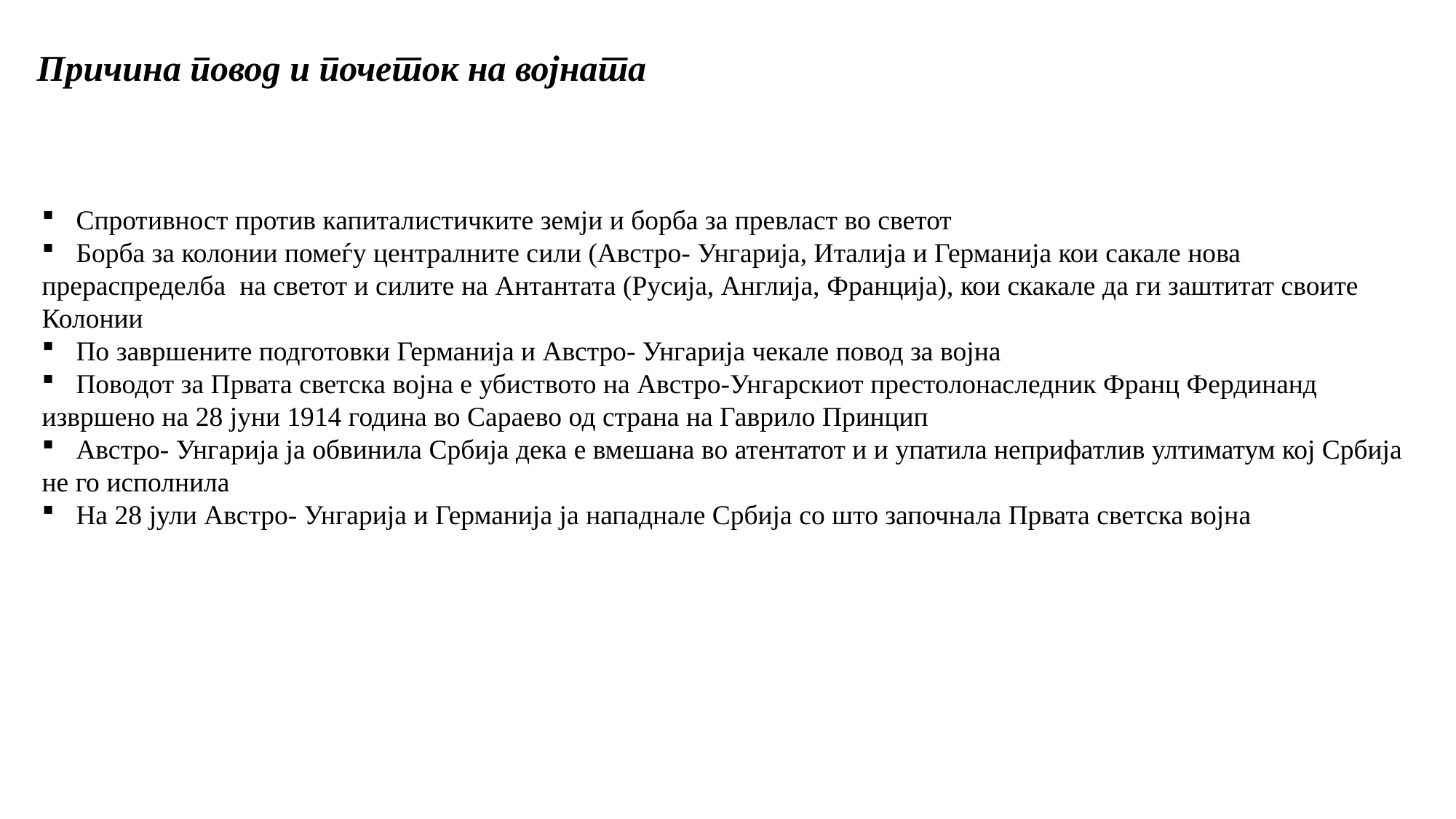

Причина повод и почеток на војната
Спротивност против капиталистичките земји и борба за превласт во светот
Борба за колонии помеѓу централните сили (Австро- Унгарија, Италија и Германија кои сакале нова
прераспределба  на светот и силите на Антантата (Русија, Англија, Франција), кои скакале да ги заштитат своите
Колонии
По завршените подготовки Германија и Австро- Унгарија чекале повод за војна
Поводот за Првата светска војна е убиството на Австро-Унгарскиот престолонаследник Франц Фердинанд
извршено на 28 јуни 1914 година во Сараево од страна на Гаврило Принцип
Австро- Унгарија ја обвинила Србија дека е вмешана во атентатот и и упатила неприфатлив ултиматум кој Србија
не го исполнила
На 28 јули Австро- Унгарија и Германија ја нападнале Србија со што започнала Првата светска војна